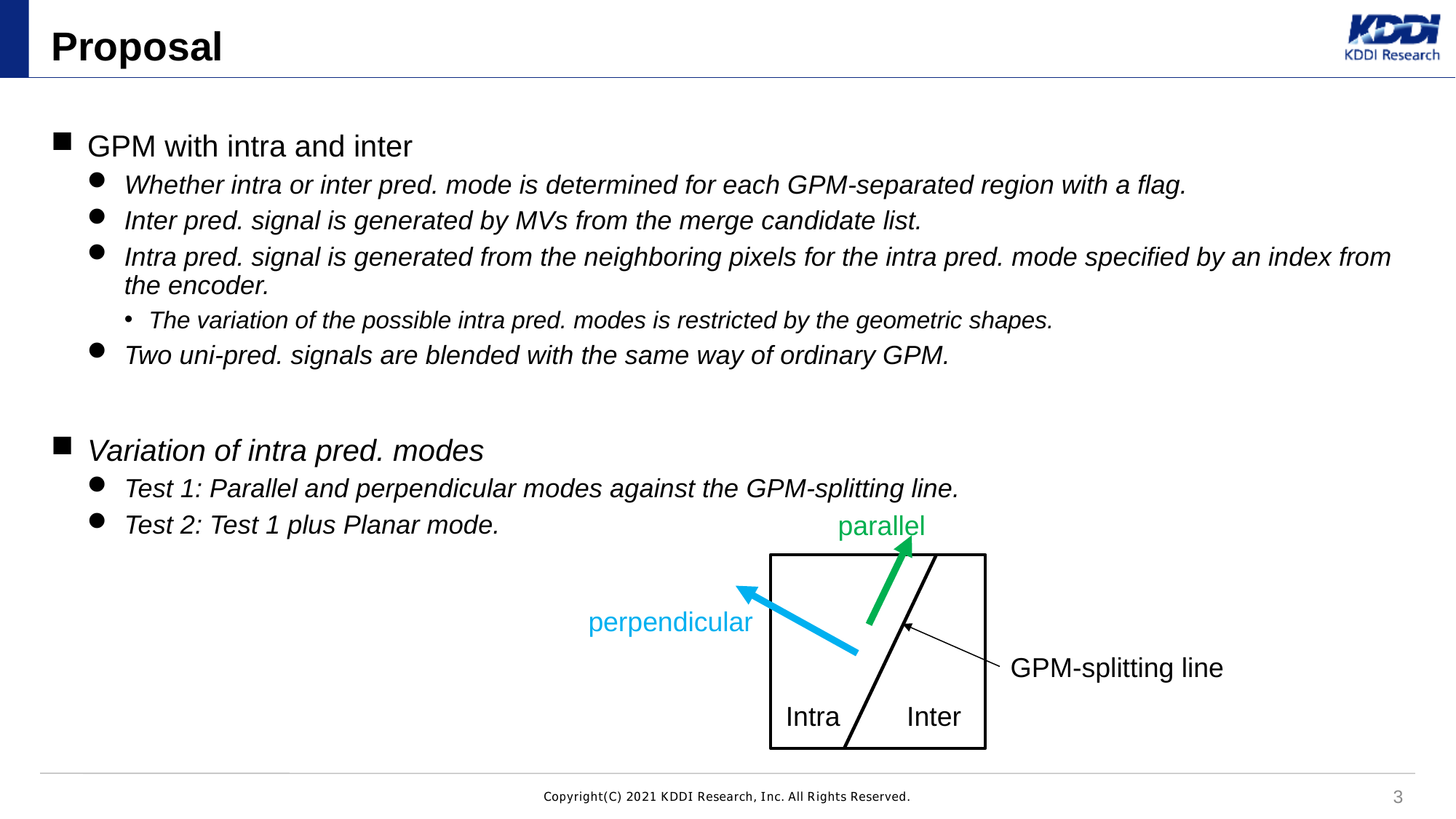

# Proposal
GPM with intra and inter
Whether intra or inter pred. mode is determined for each GPM-separated region with a flag.
Inter pred. signal is generated by MVs from the merge candidate list.
Intra pred. signal is generated from the neighboring pixels for the intra pred. mode specified by an index from the encoder.
The variation of the possible intra pred. modes is restricted by the geometric shapes.
Two uni-pred. signals are blended with the same way of ordinary GPM.

Variation of intra pred. modes
Test 1: Parallel and perpendicular modes against the GPM-splitting line.
Test 2: Test 1 plus Planar mode.

parallel

Intra
Inter
perpendicular
GPM-splitting line
3